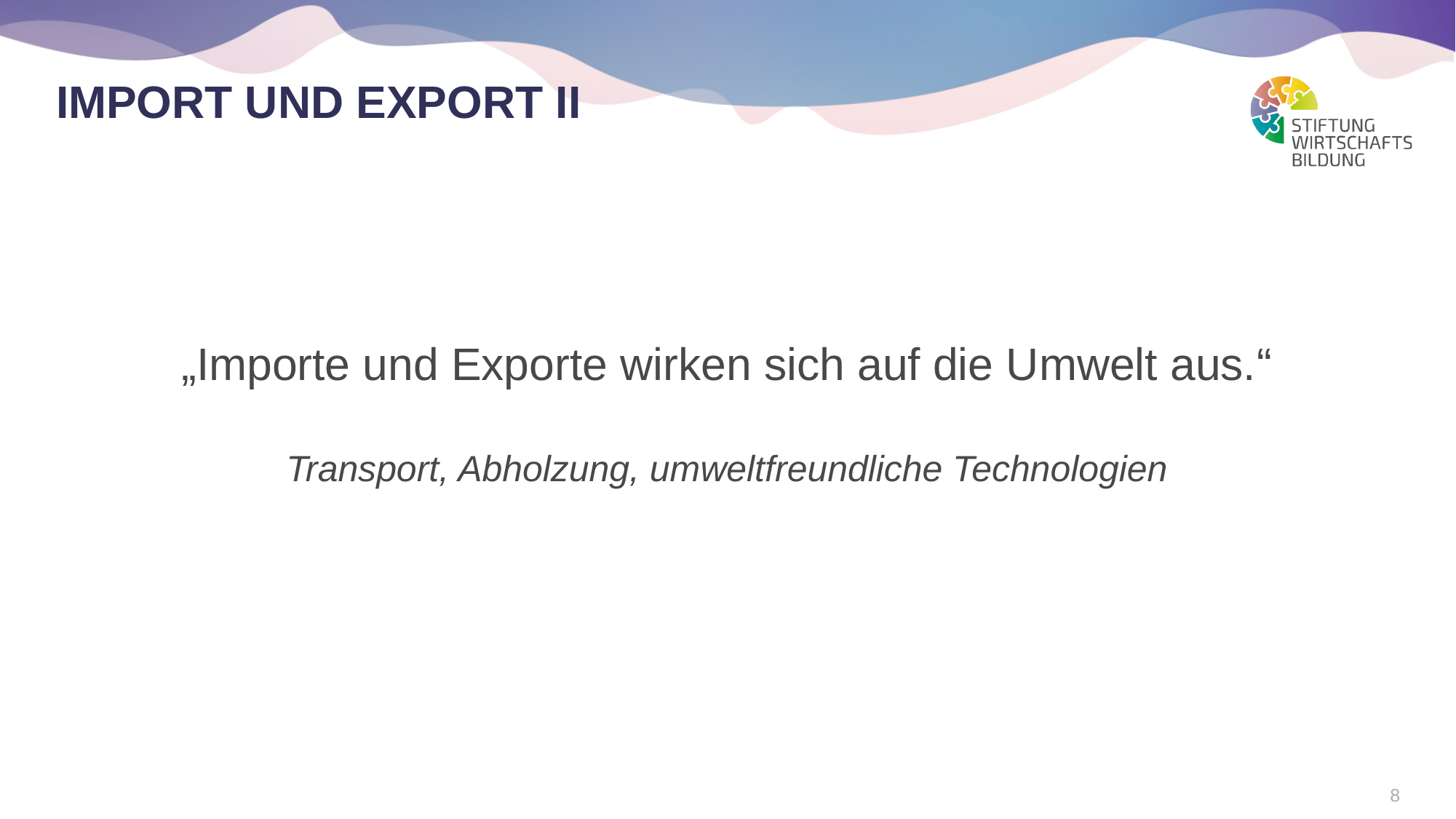

# Import und export II

„Importe und Exporte wirken sich auf die Umwelt aus.“

Transport, Abholzung, umweltfreundliche Technologien
8